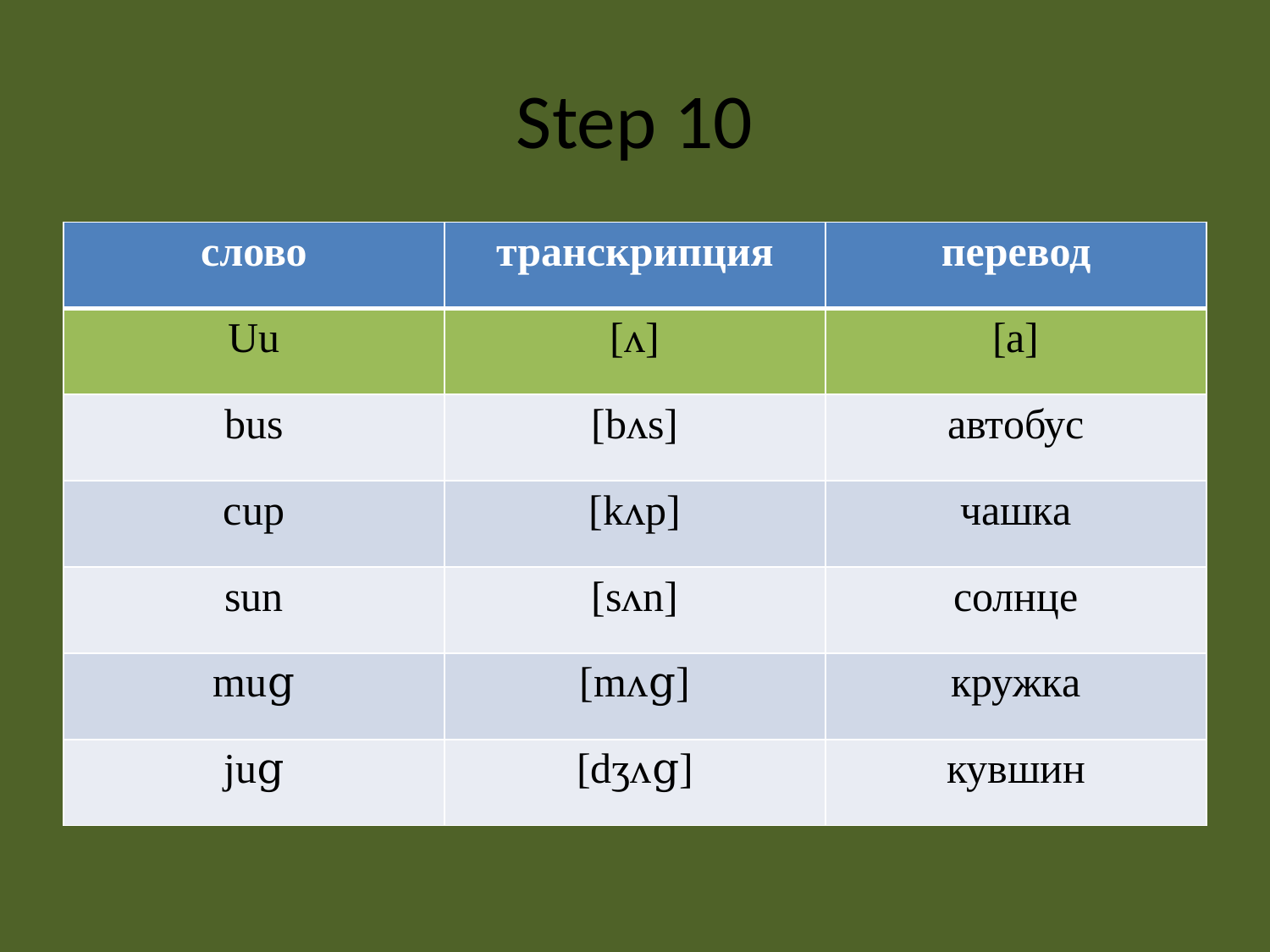

# Step 10
| слово | транскрипция | перевод |
| --- | --- | --- |
| Uu | [ʌ] | [а] |
| bus | [bʌs] | автобус |
| cup | [kʌp] | чашка |
| sun | [sʌn] | солнце |
| muց | [mʌց] | кружка |
| juց | [dӡʌց] | кувшин |